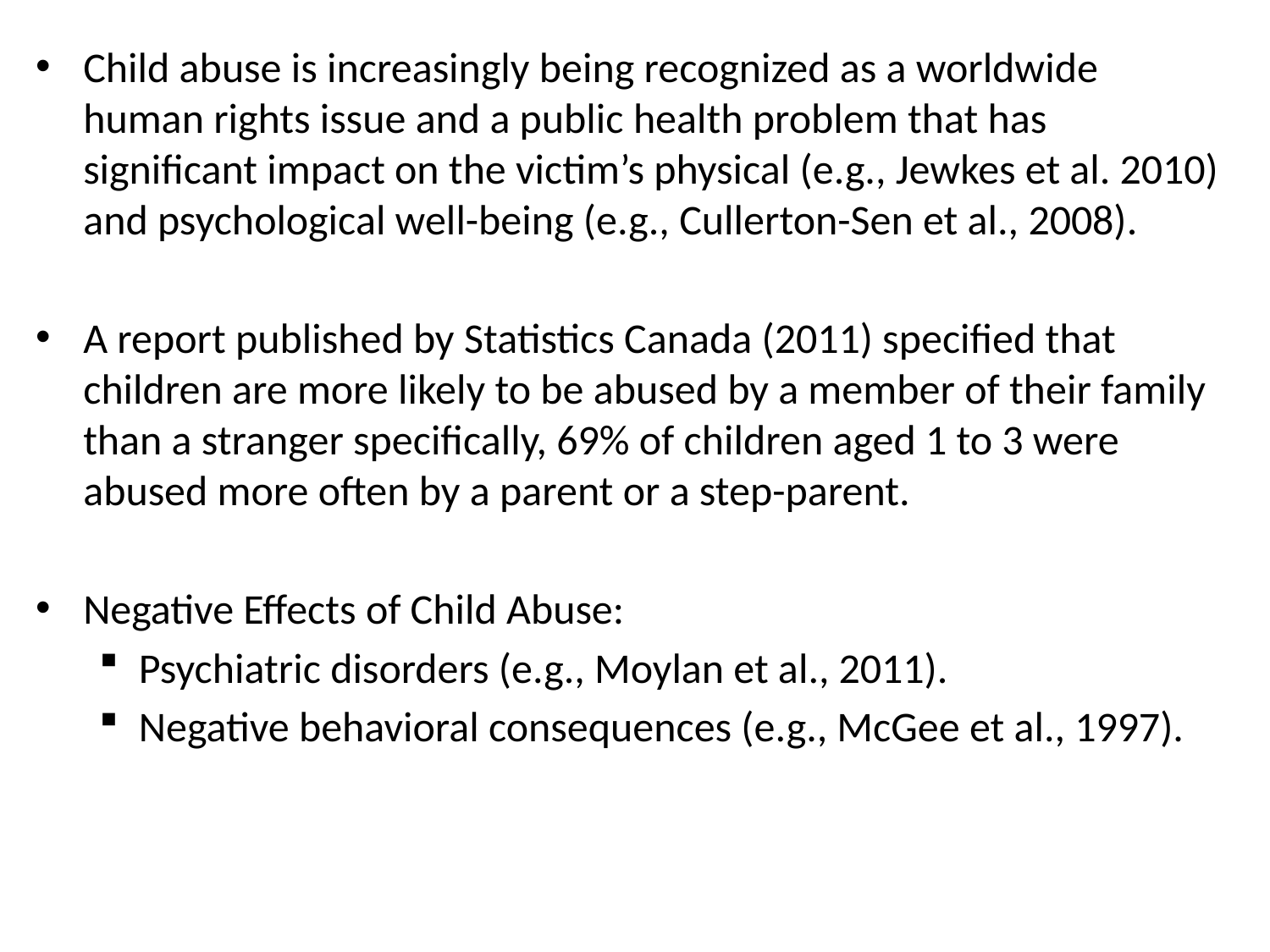

Child abuse is increasingly being recognized as a worldwide human rights issue and a public health problem that has significant impact on the victim’s physical (e.g., Jewkes et al. 2010) and psychological well-being (e.g., Cullerton-Sen et al., 2008).

A report published by Statistics Canada (2011) specified that children are more likely to be abused by a member of their family than a stranger specifically, 69% of children aged 1 to 3 were abused more often by a parent or a step-parent.

Negative Effects of Child Abuse:
Psychiatric disorders (e.g., Moylan et al., 2011).
Negative behavioral consequences (e.g., McGee et al., 1997).